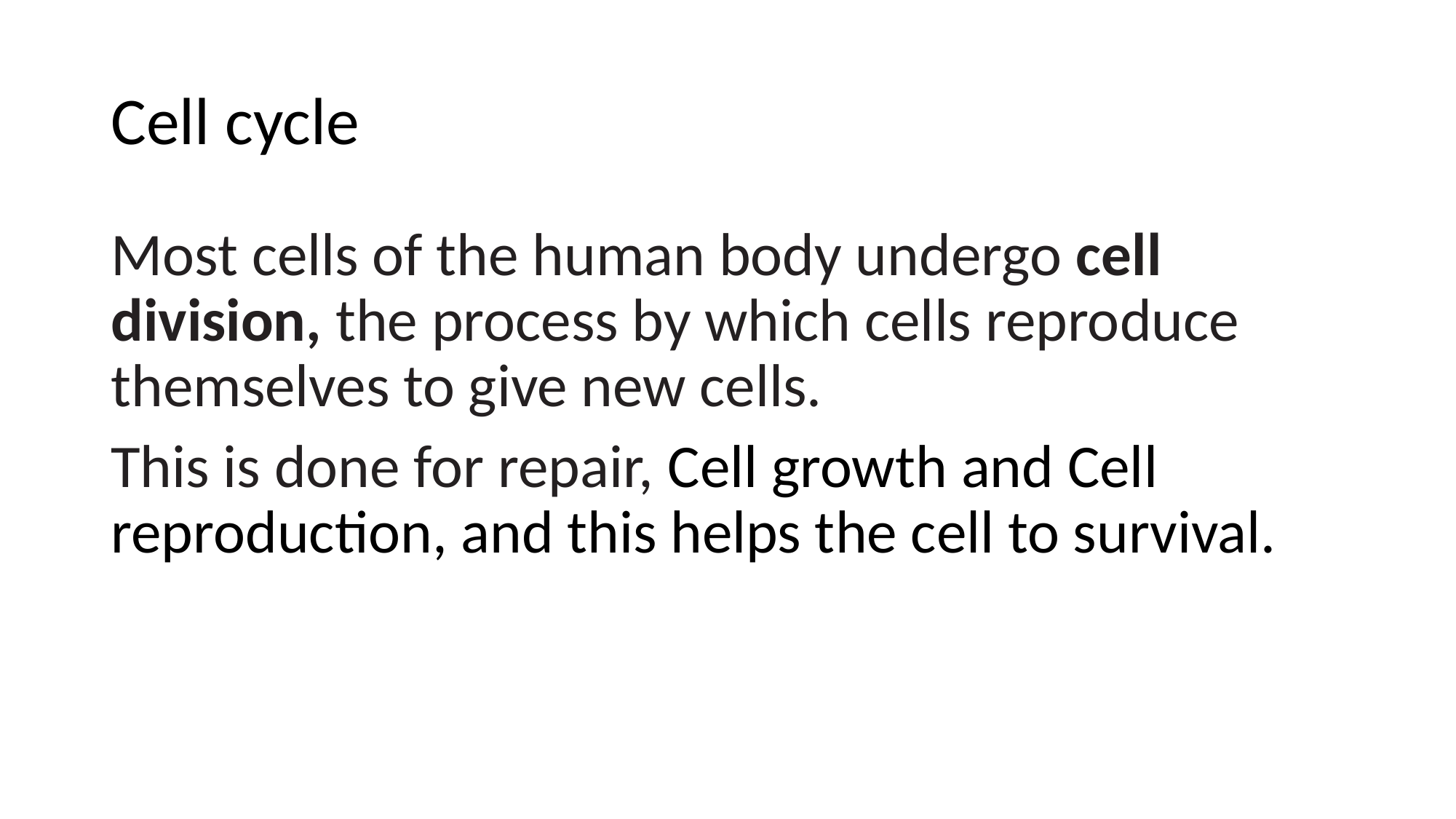

# Cell cycle
Most cells of the human body undergo cell division, the process by which cells reproduce themselves to give new cells.
This is done for repair, Cell growth and Cell reproduction, and this helps the cell to survival.